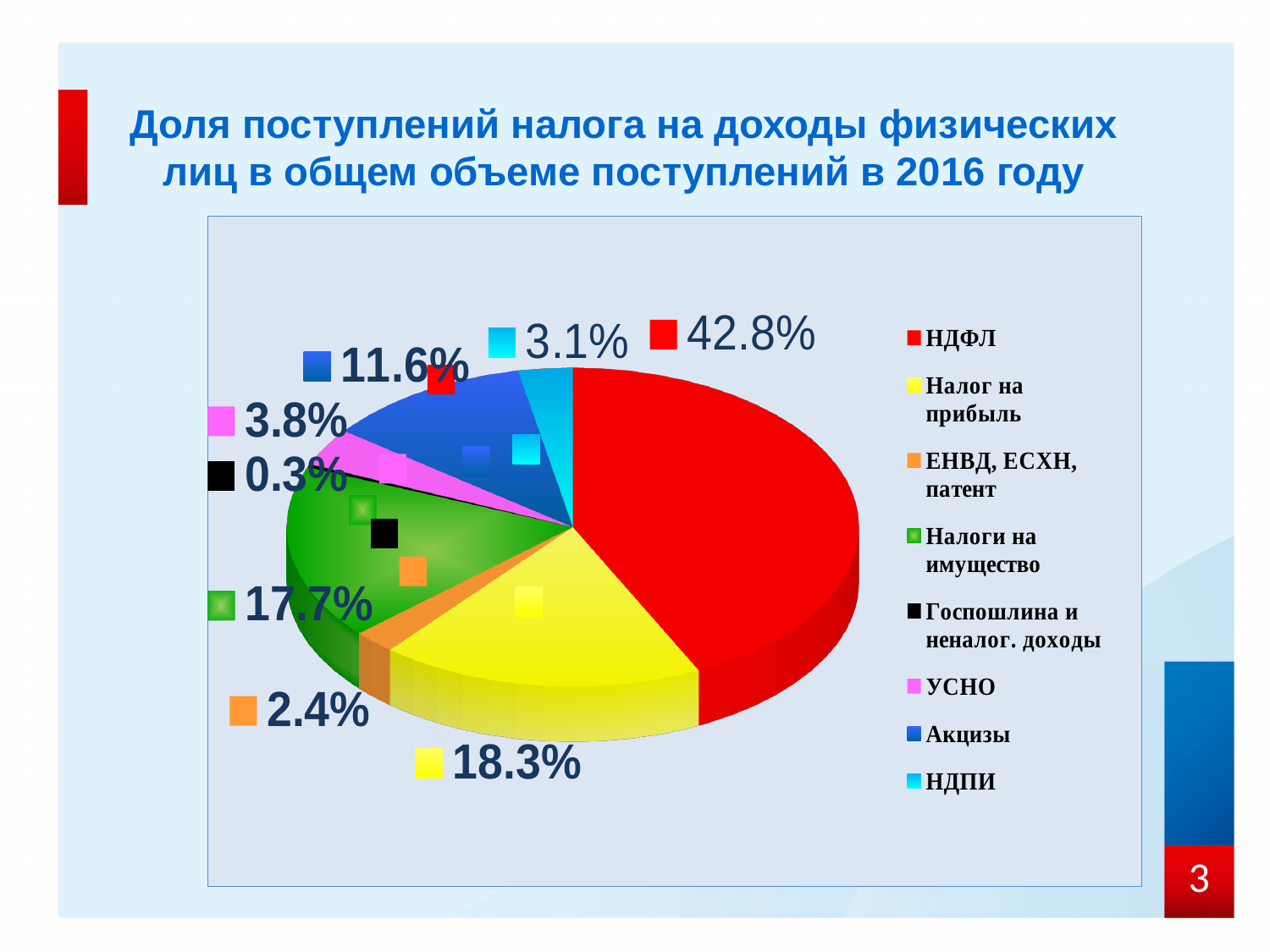

# Доля поступлений налога на доходы физических лиц в общем объеме поступлений в 2016 году

[unsupported chart]

3